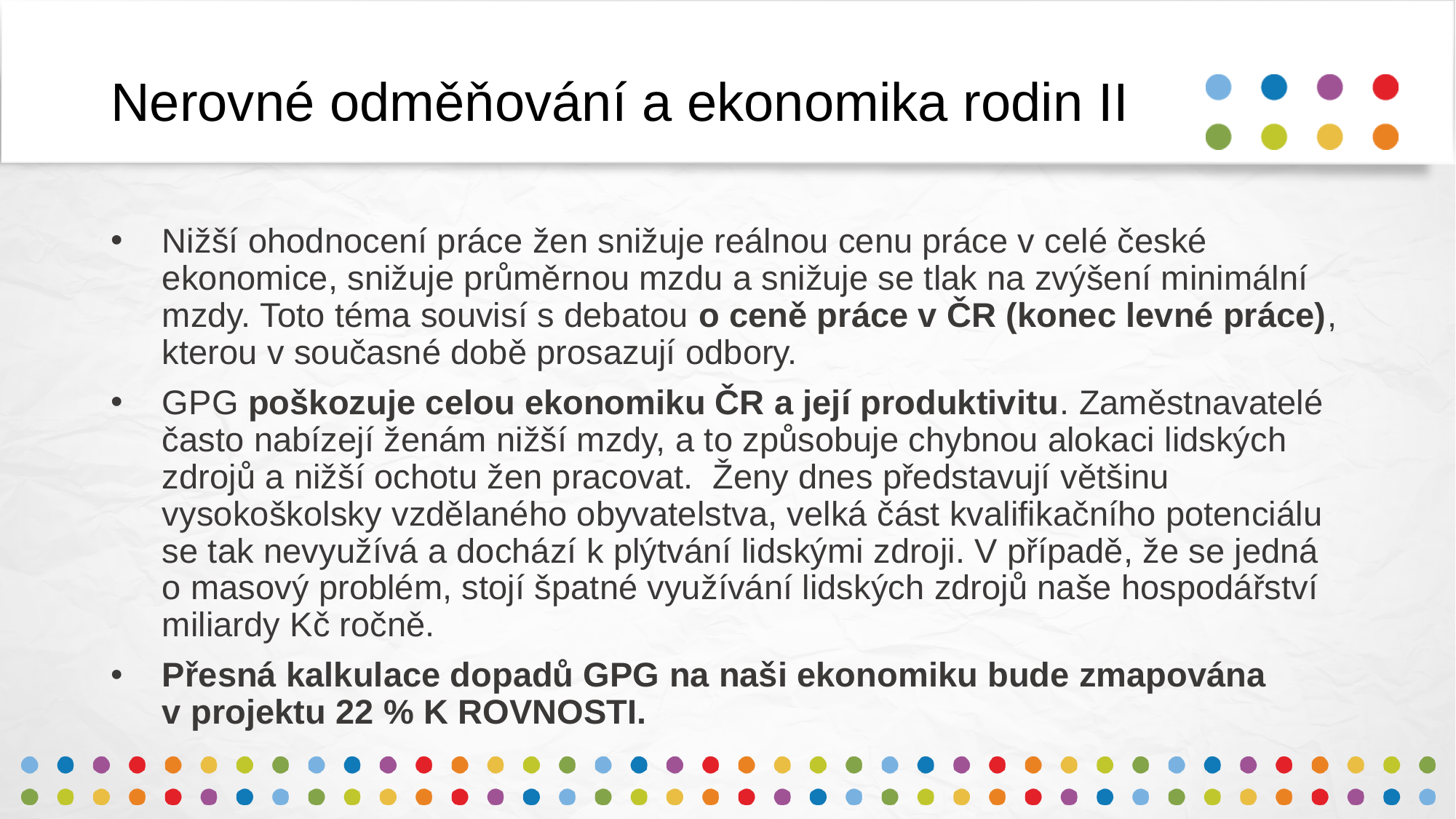

# Nerovné odměňování a ekonomika rodin II
Nižší ohodnocení práce žen snižuje reálnou cenu práce v celé české ekonomice, snižuje průměrnou mzdu a snižuje se tlak na zvýšení minimální mzdy. Toto téma souvisí s debatou o ceně práce v ČR (konec levné práce), kterou v současné době prosazují odbory.
GPG poškozuje celou ekonomiku ČR a její produktivitu. Zaměstnavatelé často nabízejí ženám nižší mzdy, a to způsobuje chybnou alokaci lidských zdrojů a nižší ochotu žen pracovat.  Ženy dnes představují většinu vysokoškolsky vzdělaného obyvatelstva, velká část kvalifikačního potenciálu se tak nevyužívá a dochází k plýtvání lidskými zdroji. V případě, že se jedná o masový problém, stojí špatné využívání lidských zdrojů naše hospodářství miliardy Kč ročně.
Přesná kalkulace dopadů GPG na naši ekonomiku bude zmapována v projektu 22 % K ROVNOSTI.